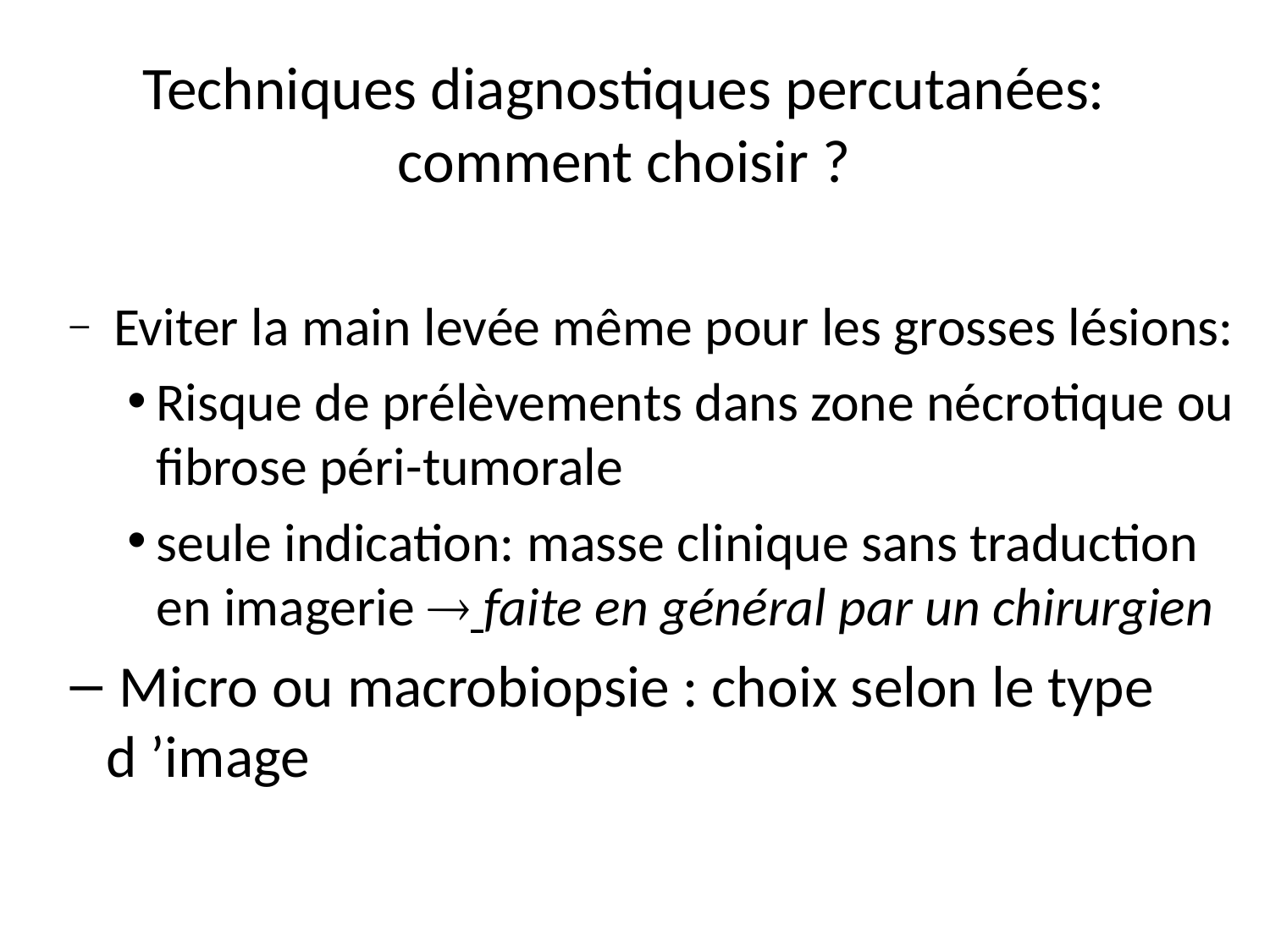

# Techniques diagnostiques percutanées: comment choisir ?
 Eviter la main levée même pour les grosses lésions:
Risque de prélèvements dans zone nécrotique ou fibrose péri-tumorale
seule indication: masse clinique sans traduction en imagerie → faite en général par un chirurgien
 Micro ou macrobiopsie : choix selon le type d ’image